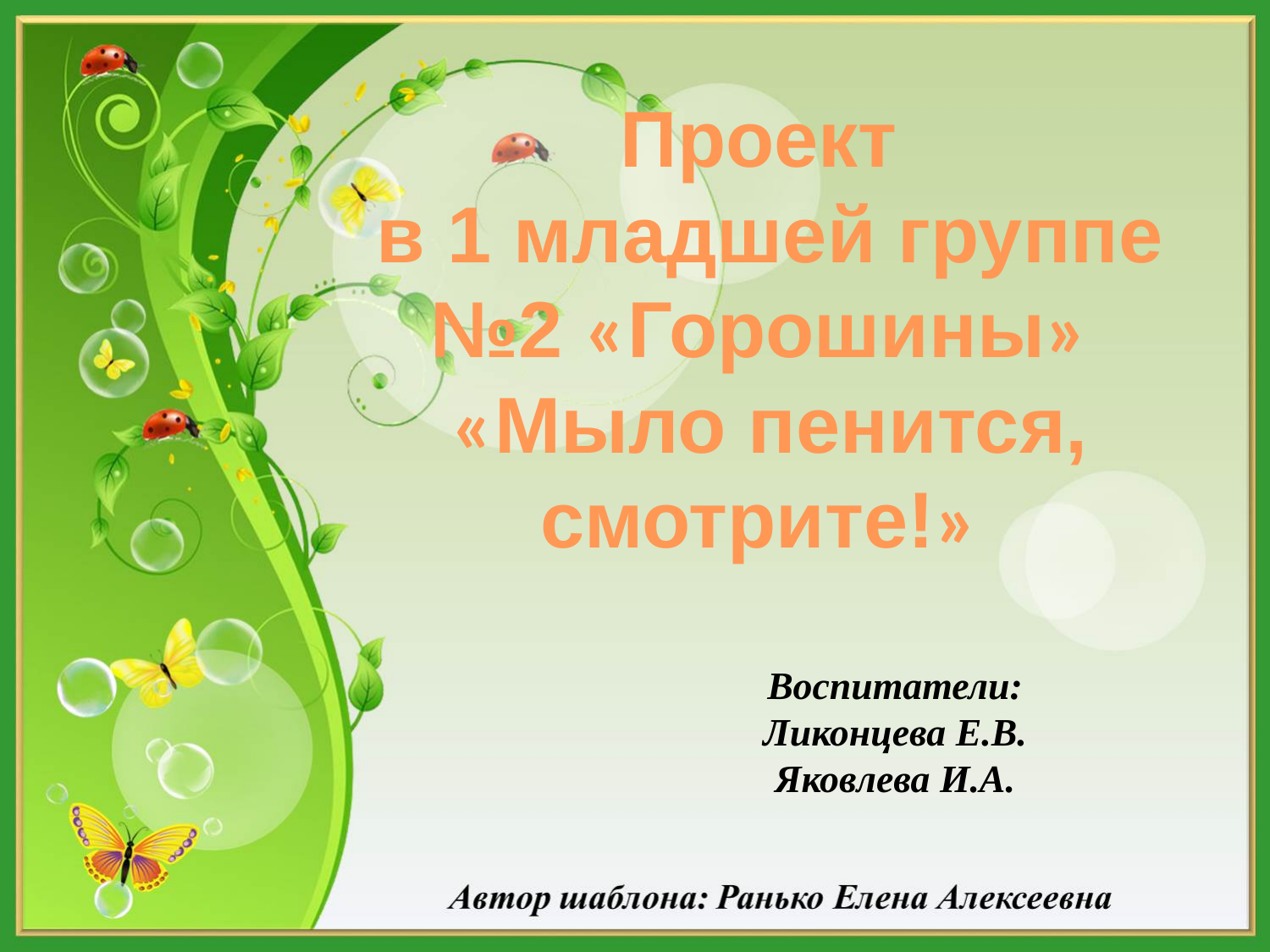

Проект
 в 1 младшей группе №2 «Горошины»
 «Мыло пенится, смотрите!»

Воспитатели:
Ликонцева Е.В.
Яковлева И.А.